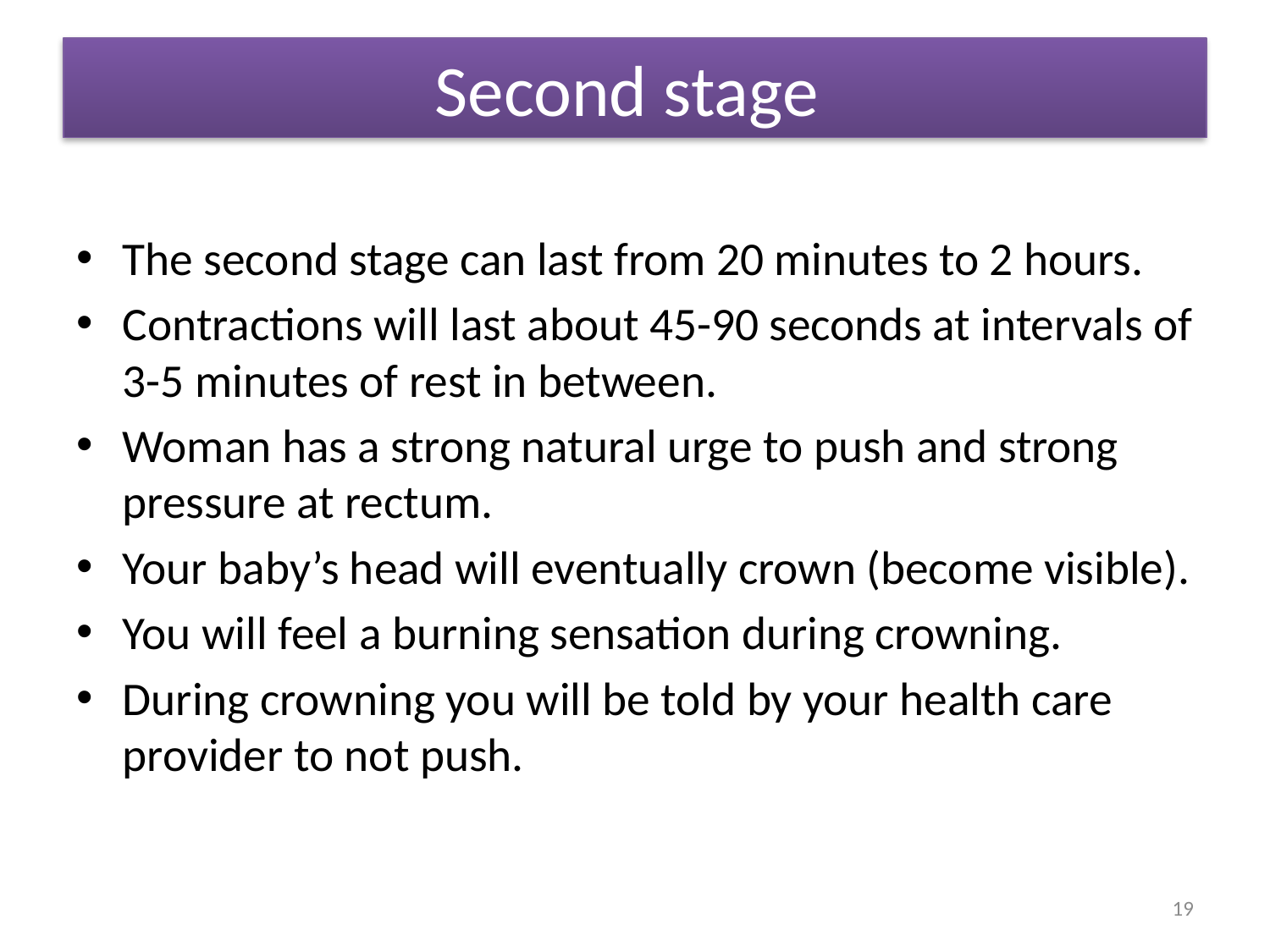

# Second stage
The second stage can last from 20 minutes to 2 hours.
Contractions will last about 45-90 seconds at intervals of 3-5 minutes of rest in between.
Woman has a strong natural urge to push and strong pressure at rectum.
Your baby’s head will eventually crown (become visible).
You will feel a burning sensation during crowning.
During crowning you will be told by your health care provider to not push.

19